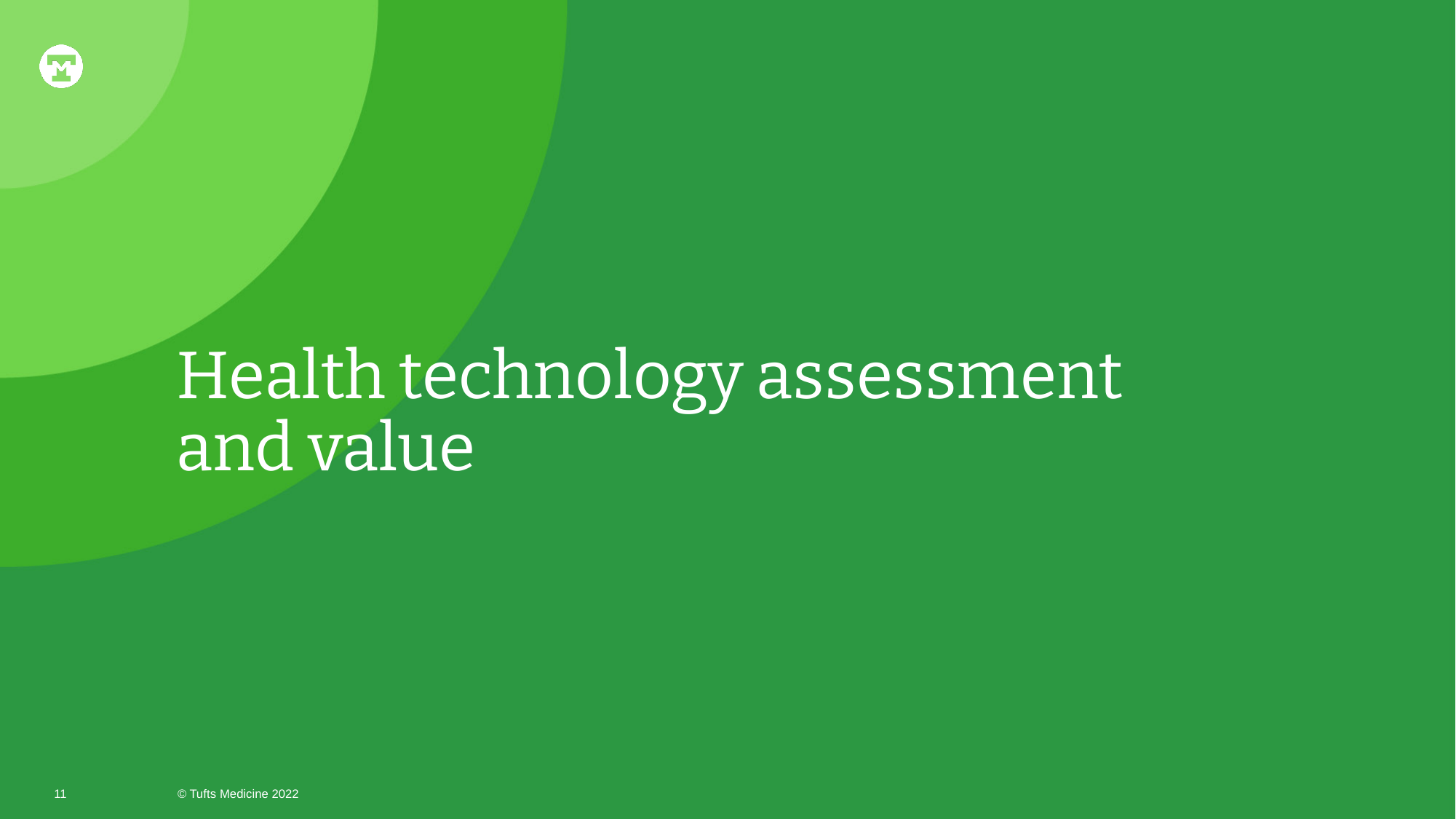

# Health technology assessment and value
11
© Tufts Medicine 2022